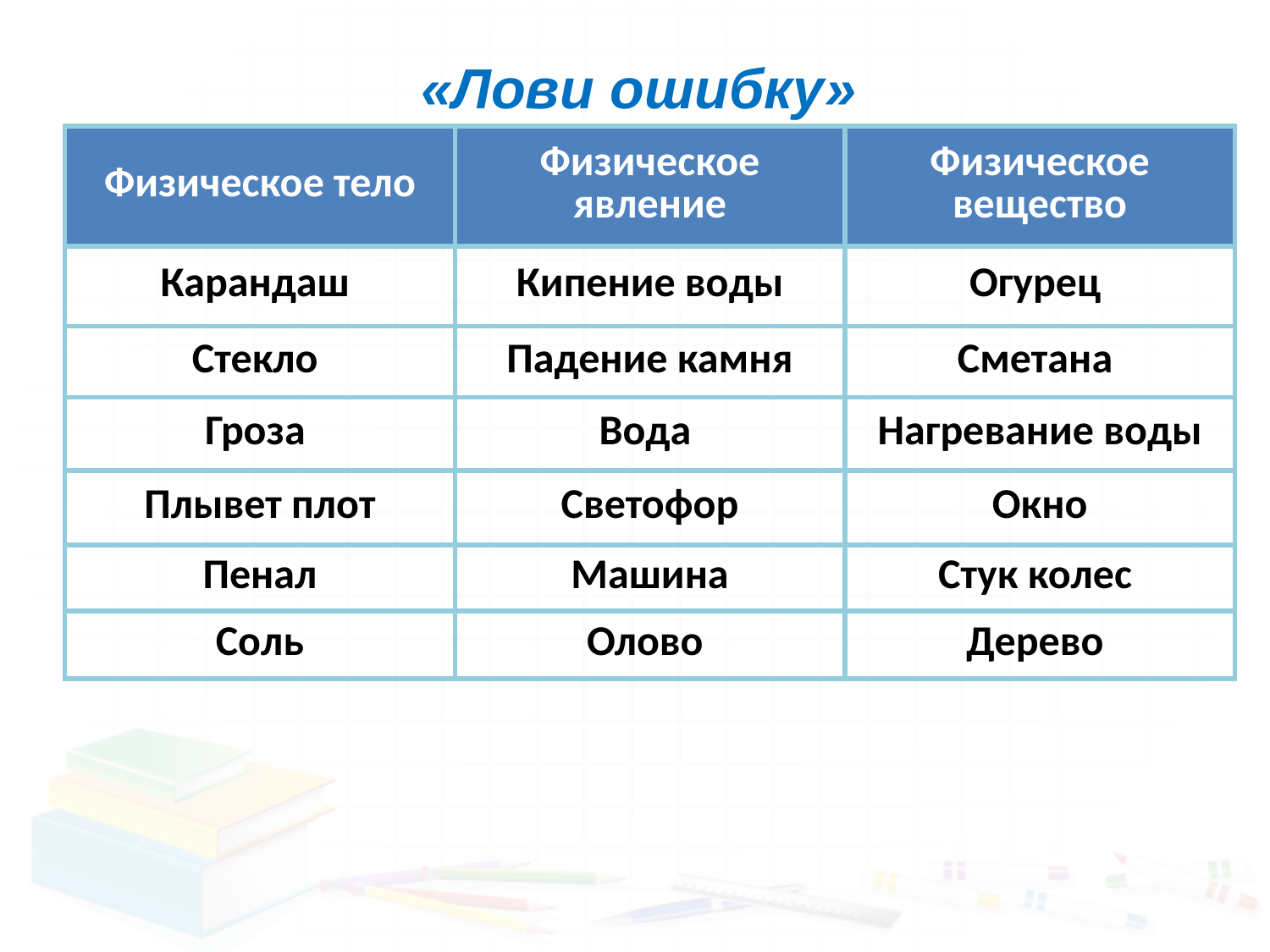

# «Лови ошибку»
| Физическое тело | Физическое явление | Физическое вещество |
| --- | --- | --- |
| Карандаш | Кипение воды | Огурец |
| Стекло | Падение камня | Сметана |
| Гроза | Вода | Нагревание воды |
| Плывет плот | Светофор | Окно |
| Пенал | Машина | Стук колес |
| Соль | Олово | Дерево |